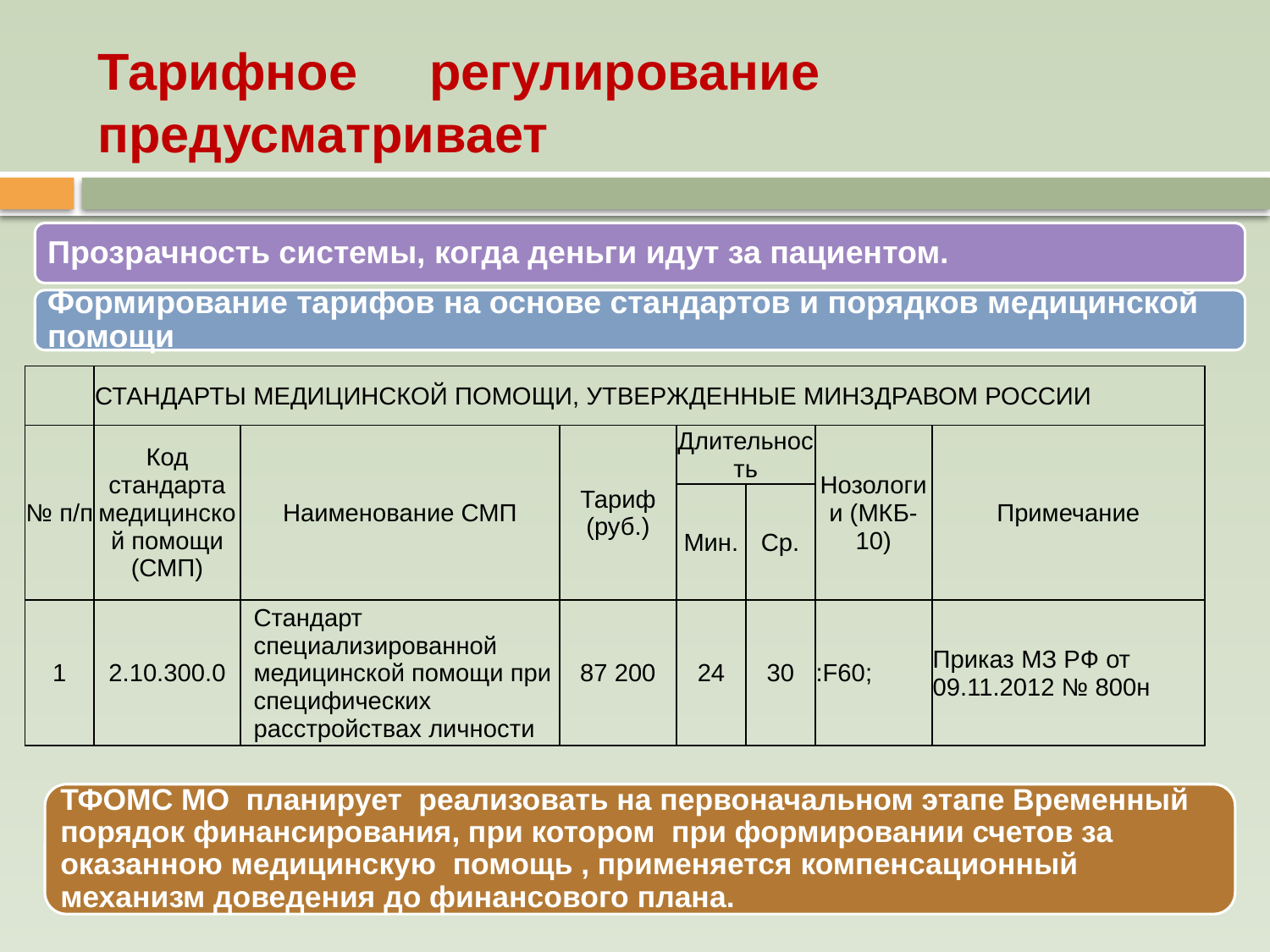

# Тарифное     регулирование предусматривает
Прозрачность системы, когда деньги идут за пациентом.
Формирование тарифов на основе стандартов и порядков медицинской помощи
|  | СТАНДАРТЫ МЕДИЦИНСКОЙ ПОМОЩИ, УТВЕРЖДЕННЫЕ МИНЗДРАВОМ РОССИИ |  |  |  |  |  |  |
| --- | --- | --- | --- | --- | --- | --- | --- |
| № п/п | Код стандарта медицинской помощи (СМП) | Наименование СМП | Тариф (руб.) | Длительность |  | Нозологии (МКБ-10) | Примечание |
|  |  |  |  | Мин. | Ср. |  |  |
| 1 | 2.10.300.0 | Стандарт специализированной медицинской помощи при специфических расстройствах личности | 87 200 | 24 | 30 | :F60; | Приказ МЗ РФ от 09.11.2012 № 800н |
ТФОМС МО  планирует  реализовать на первоначальном этапе Временный порядок финансирования, при котором  при формировании счетов за оказанною медицинскую  помощь , применяется компенсационный механизм доведения до финансового плана.